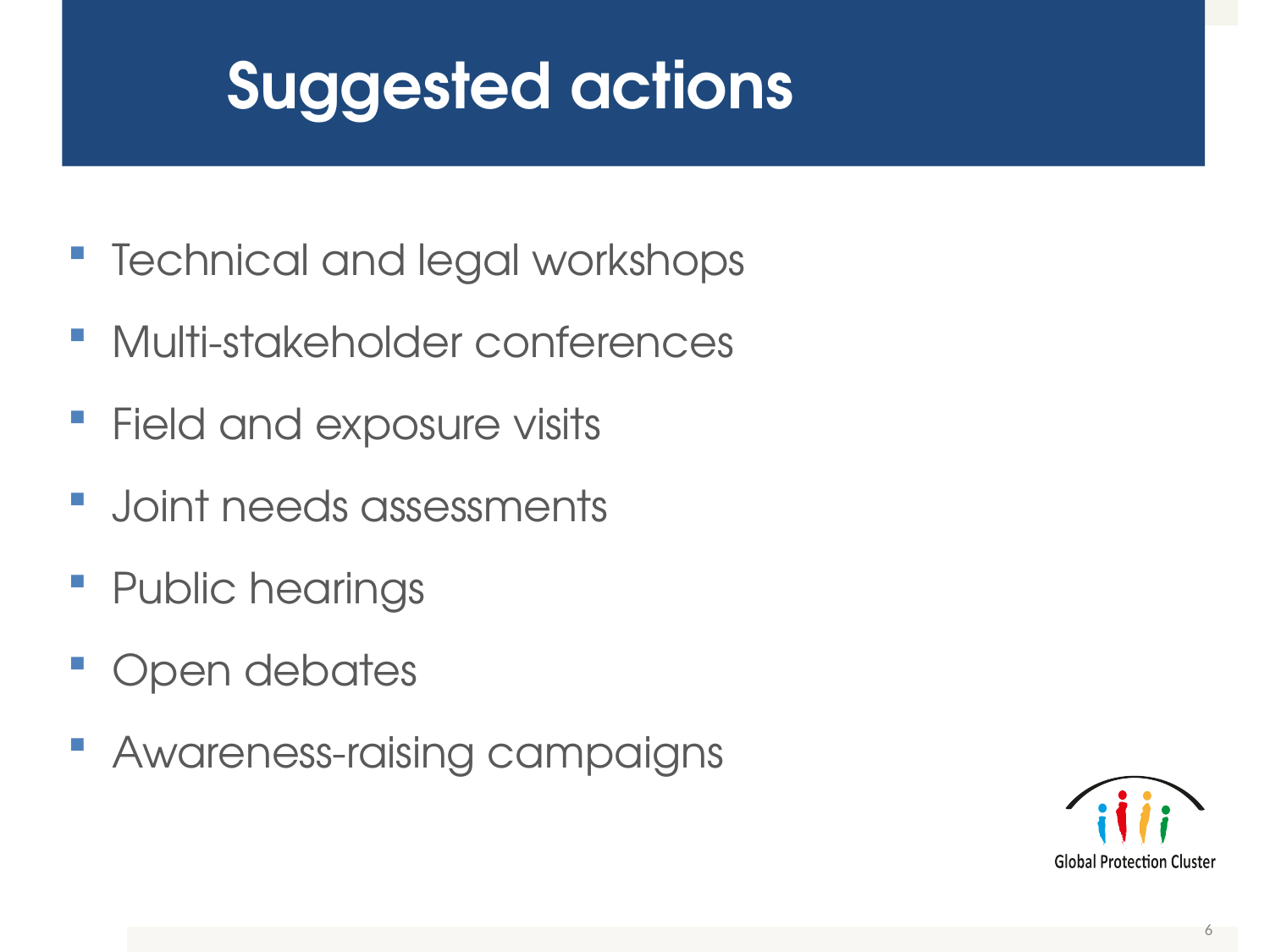

# Suggested actions
Technical and legal workshops
Multi-stakeholder conferences
Field and exposure visits
Joint needs assessments
Public hearings
Open debates
Awareness-raising campaigns